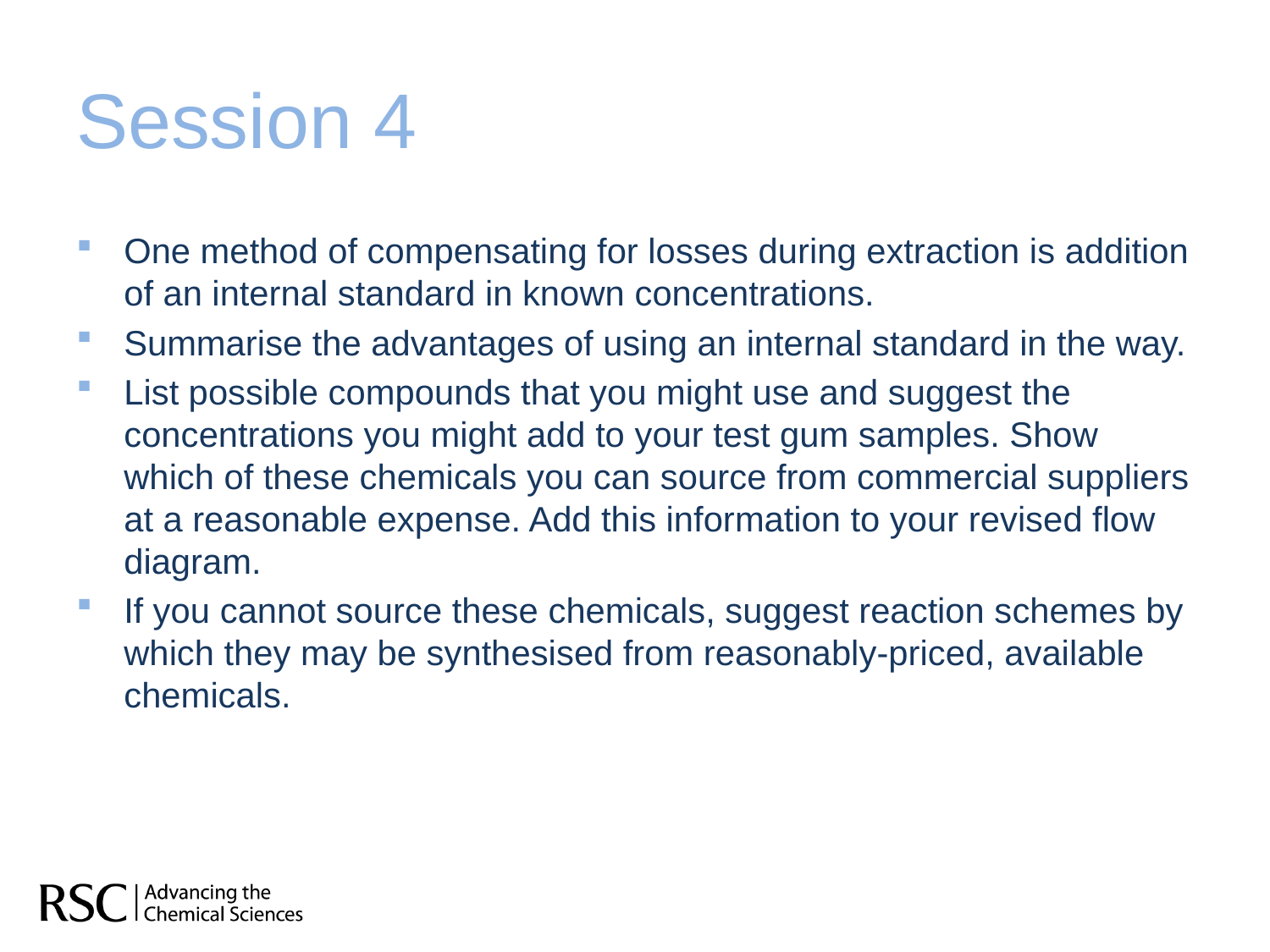

# Session 4
One method of compensating for losses during extraction is addition of an internal standard in known concentrations.
Summarise the advantages of using an internal standard in the way.
List possible compounds that you might use and suggest the concentrations you might add to your test gum samples. Show which of these chemicals you can source from commercial suppliers at a reasonable expense. Add this information to your revised flow diagram.
If you cannot source these chemicals, suggest reaction schemes by which they may be synthesised from reasonably-priced, available chemicals.